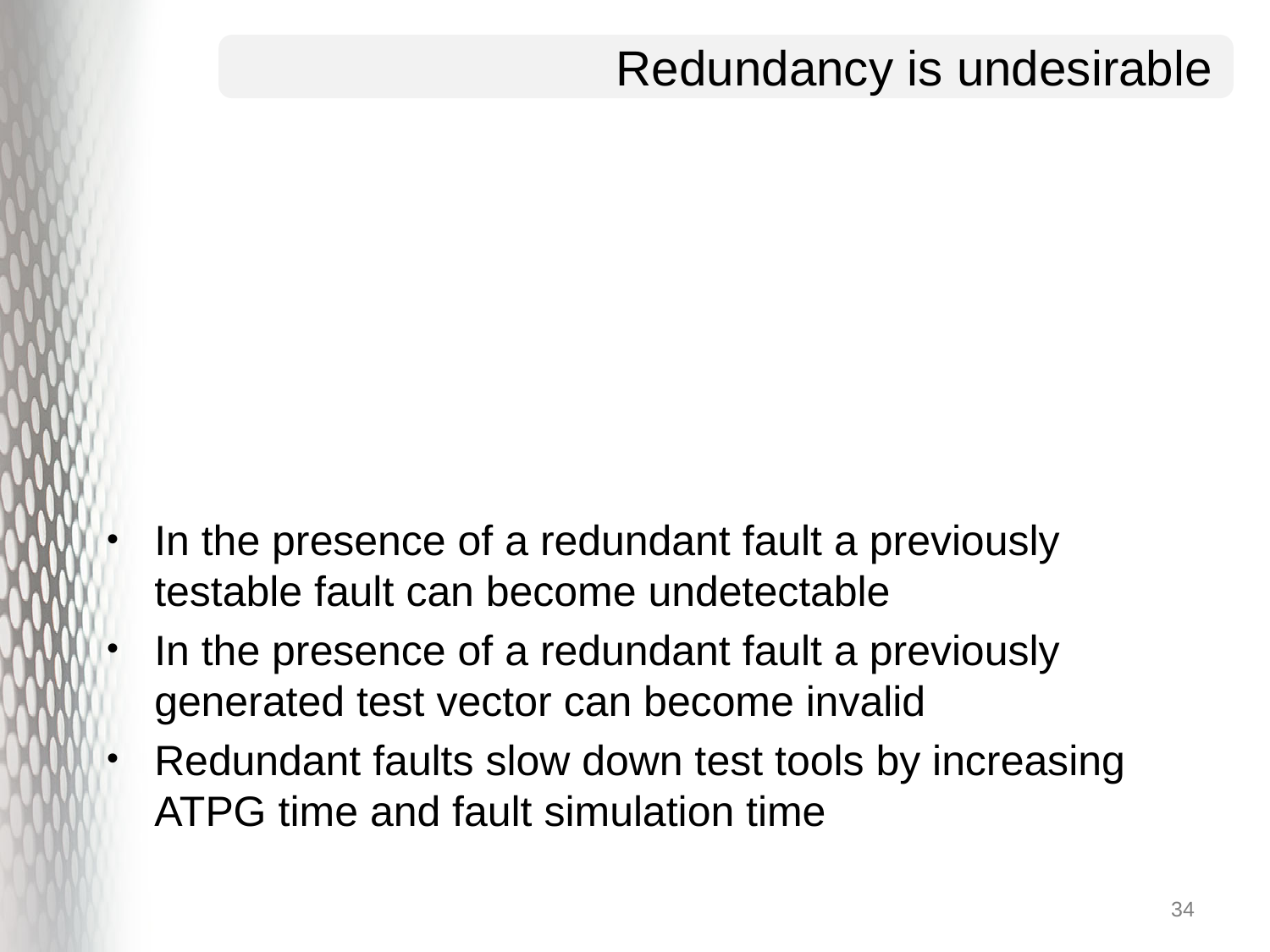

# Redundancy is undesirable
In the presence of a redundant fault a previously testable fault can become undetectable
In the presence of a redundant fault a previously generated test vector can become invalid
Redundant faults slow down test tools by increasing ATPG time and fault simulation time